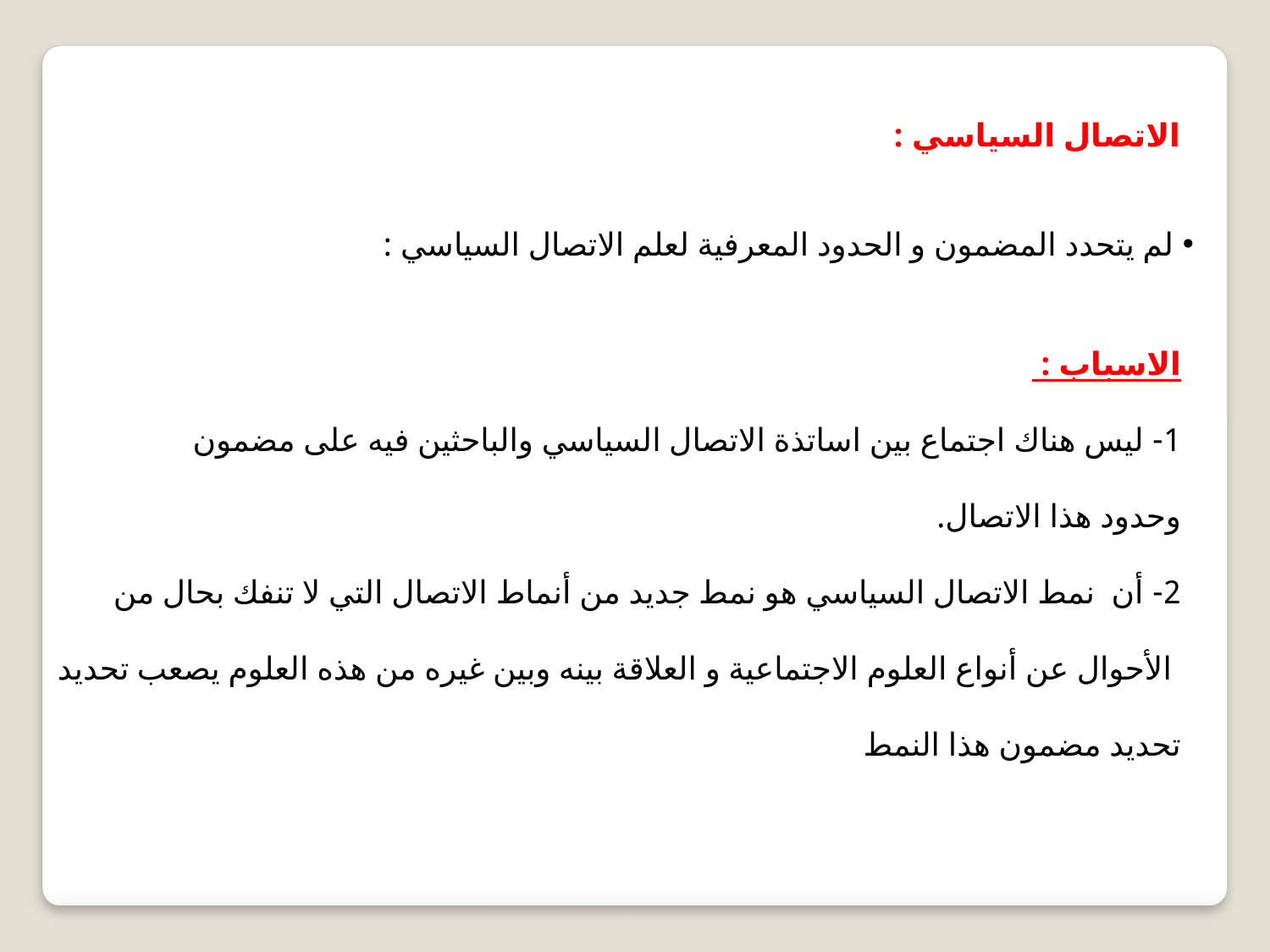

الاتصال السياسي :

 لم يتحدد المضمون و الحدود المعرفية لعلم الاتصال السياسي :
الاسباب :

1- ليس هناك اجتماع بين اساتذة الاتصال السياسي والباحثين فيه على مضمون

وحدود هذا الاتصال.

2- أن  نمط الاتصال السياسي هو نمط جديد من أنماط الاتصال التي لا تنفك بحال من

 الأحوال عن أنواع العلوم الاجتماعية و العلاقة بينه وبين غيره من هذه العلوم يصعب تحديد

تحديد مضمون هذا النمط